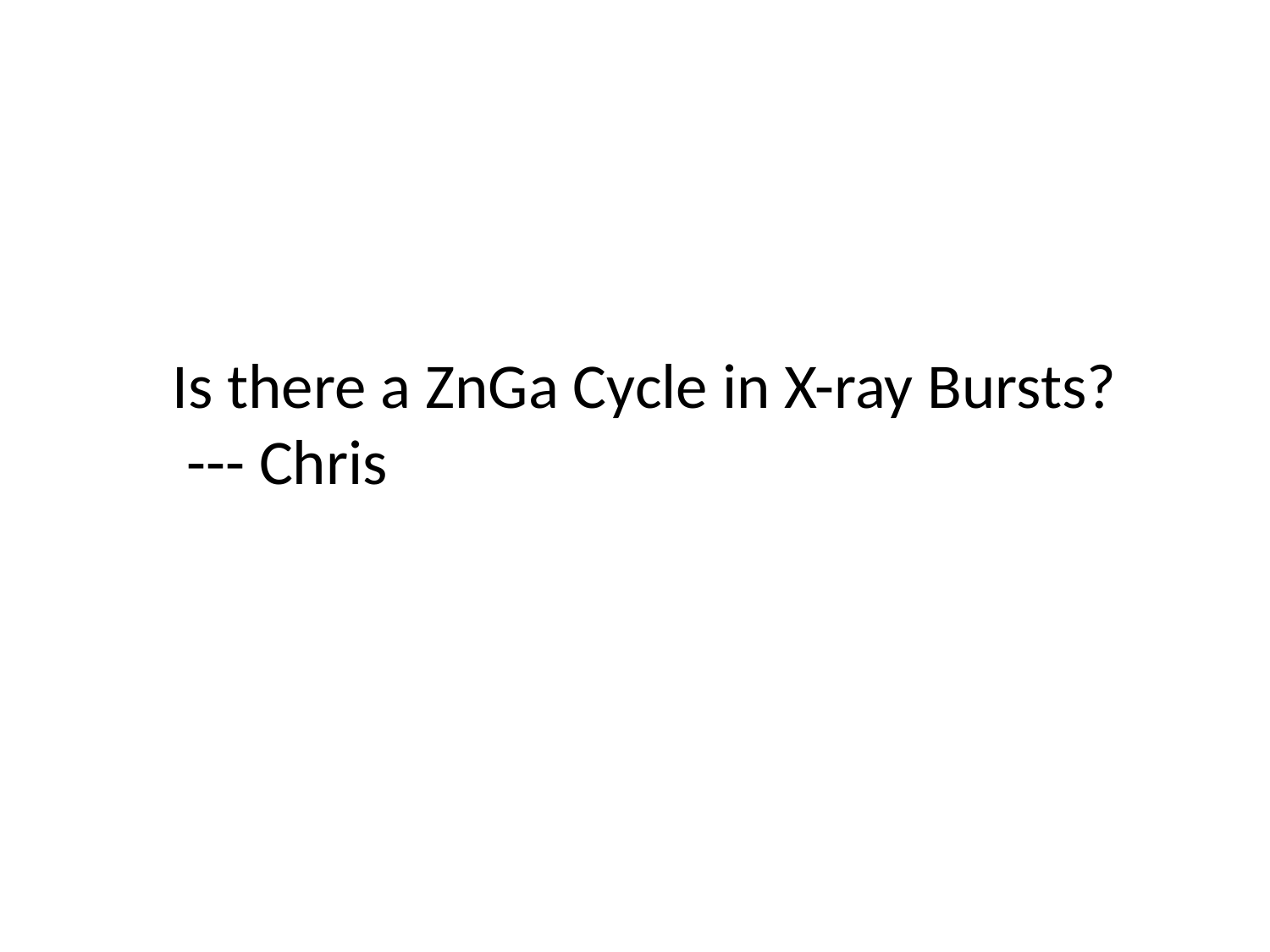

Is there a ZnGa Cycle in X-ray Bursts?
 --- Chris